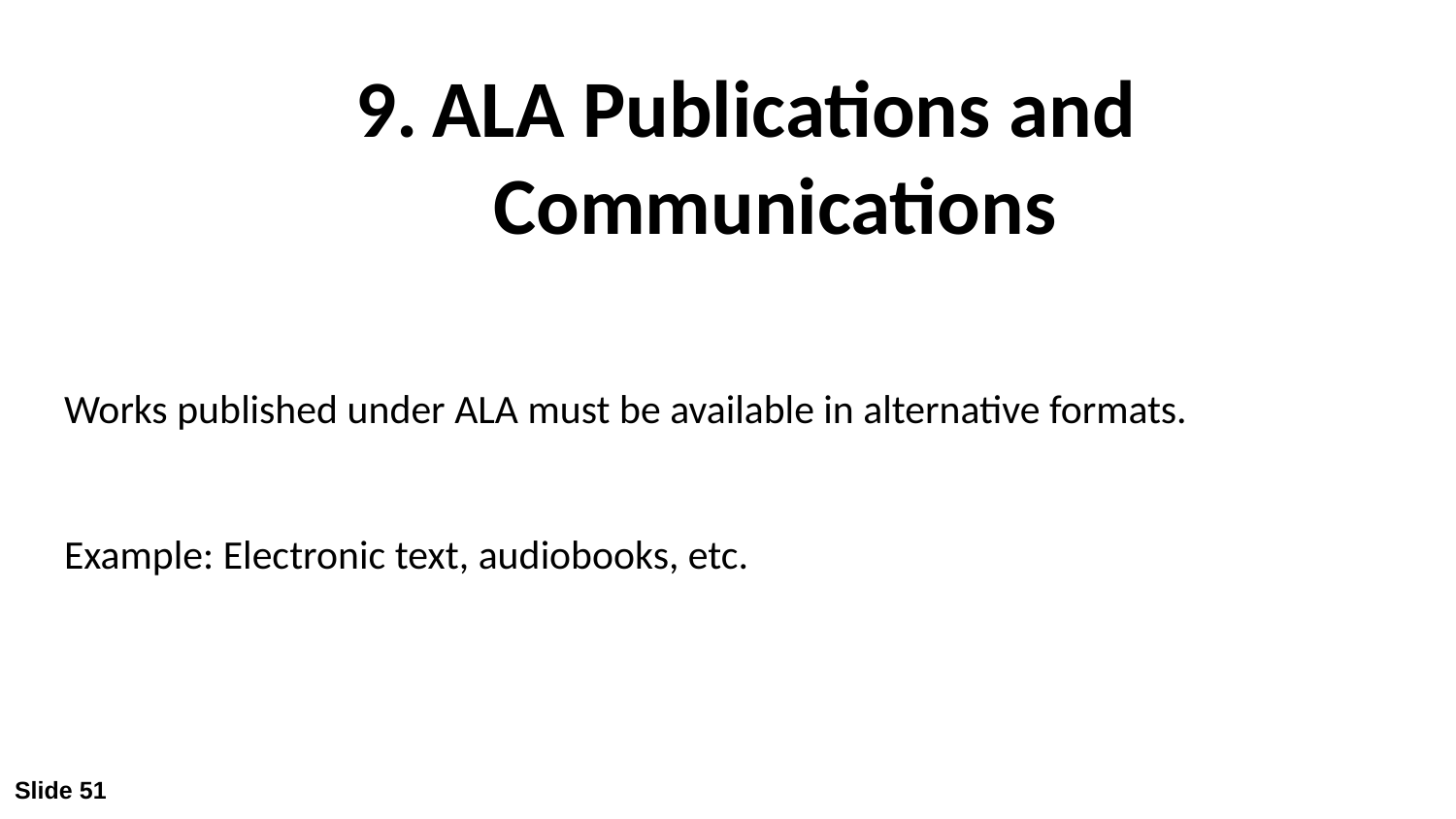

ALA Publications and Communications
# Works published under ALA must be available in alternative formats.

Example: Electronic text, audiobooks, etc.
Slide 51